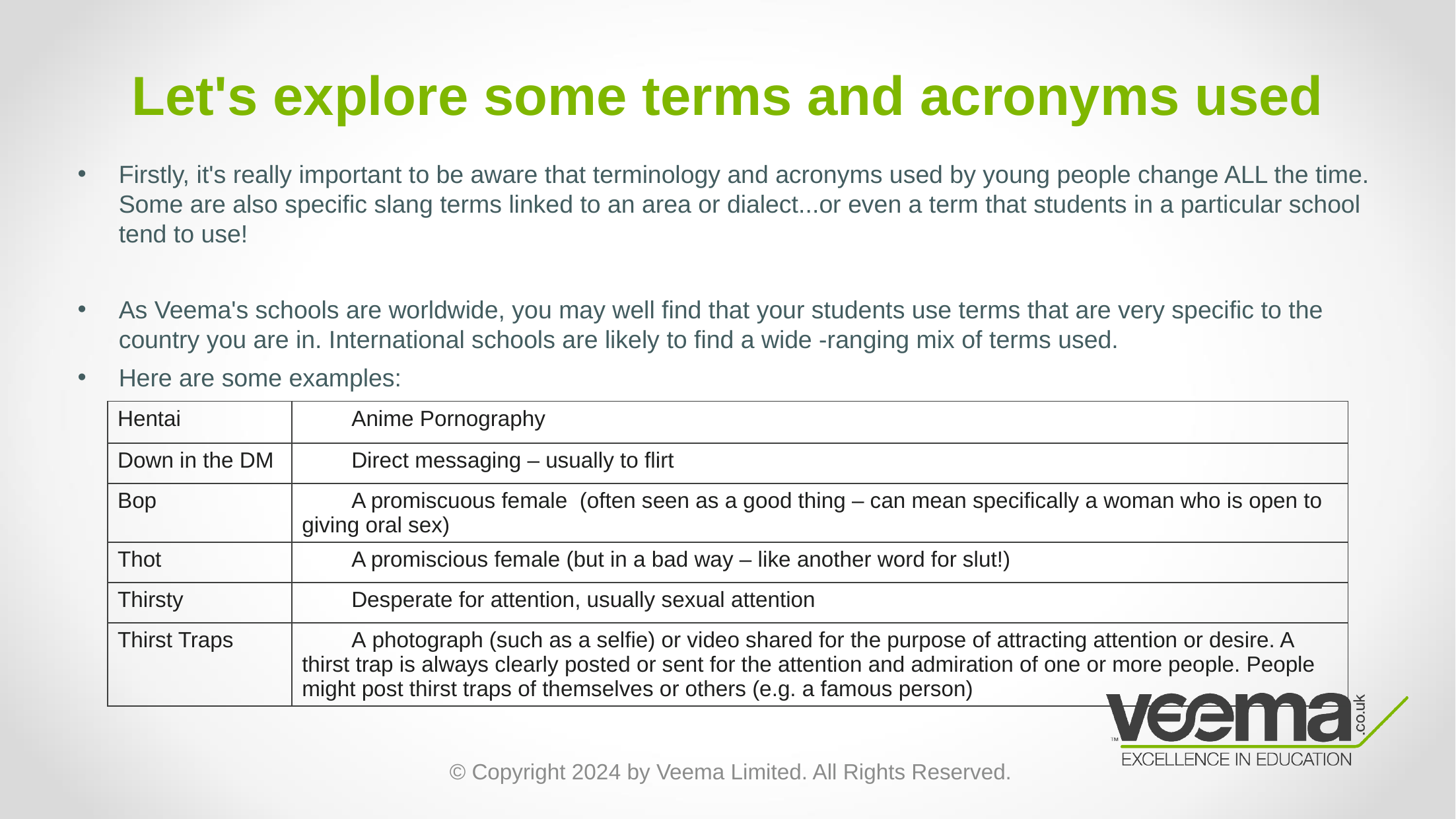

# Let's explore some terms and acronyms used
Firstly, it's really important to be aware that terminology and acronyms used by young people change ALL the time. Some are also specific slang terms linked to an area or dialect...or even a term that students in a particular school tend to use!

As Veema's schools are worldwide, you may well find that your students use terms that are very specific to the country you are in. International schools are likely to find a wide -ranging mix of terms used.
Here are some examples:

| Hentai | Anime Pornography |
| --- | --- |
| Down in the DM | Direct messaging – usually to flirt |
| Bop | A promiscuous female (often seen as a good thing – can mean specifically a woman who is open to giving oral sex) |
| Thot | A promiscious female (but in a bad way – like another word for slut!) |
| Thirsty | Desperate for attention, usually sexual attention |
| Thirst Traps | A photograph (such as a selfie) or video shared for the purpose of attracting attention or desire. A thirst trap is always clearly posted or sent for the attention and admiration of one or more people. People might post thirst traps of themselves or others (e.g. a famous person) |